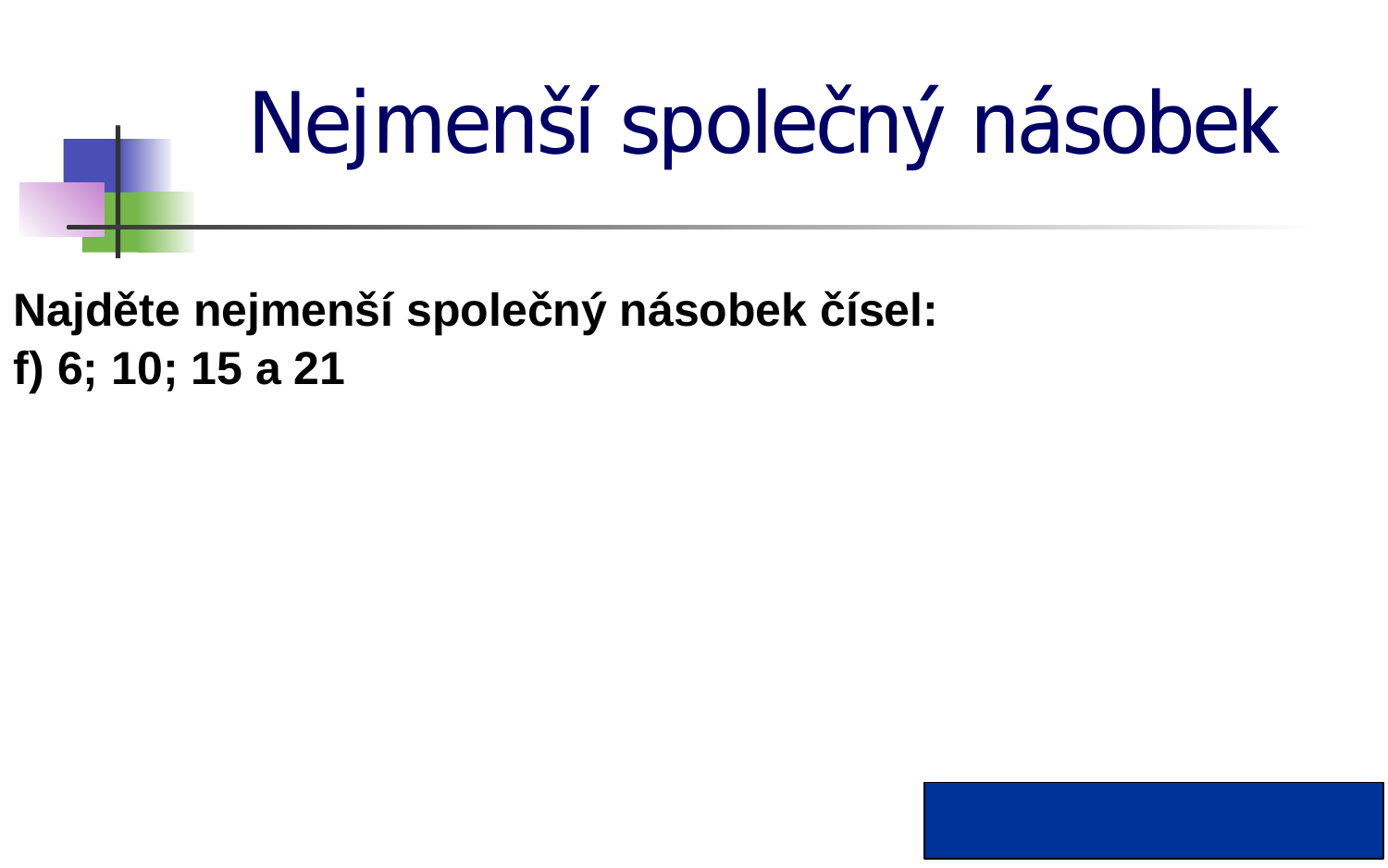

# Nejmenší společný násobek
Najděte nejmenší společný násobek čísel:
f) 6; 10; 15 a 21

n(6; 10; 15; 21) = 210